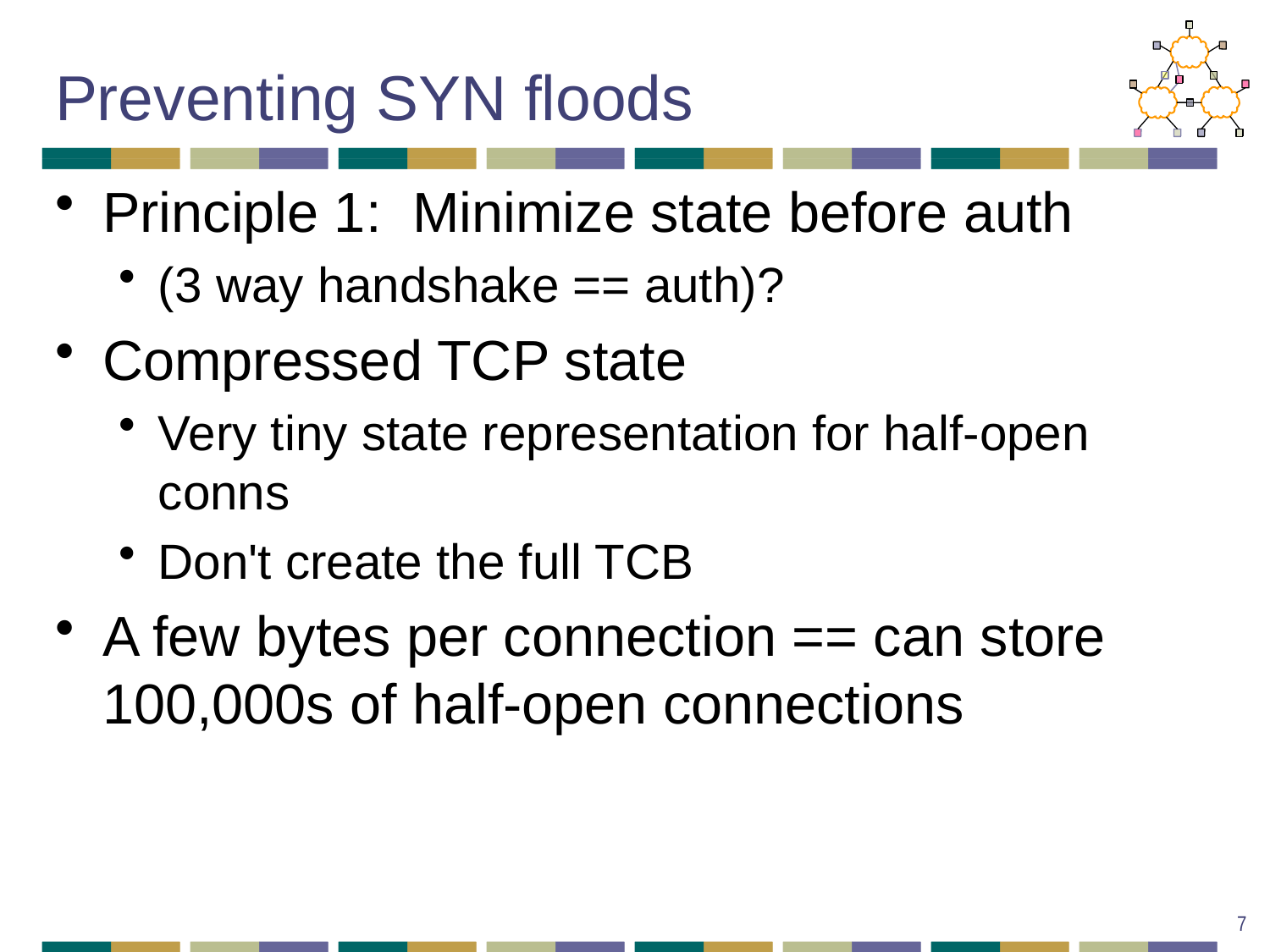

# Preventing SYN floods
Principle 1:  Minimize state before auth
(3 way handshake == auth)?
Compressed TCP state
Very tiny state representation for half-open conns
Don't create the full TCB
A few bytes per connection == can store 100,000s of half-open connections
7